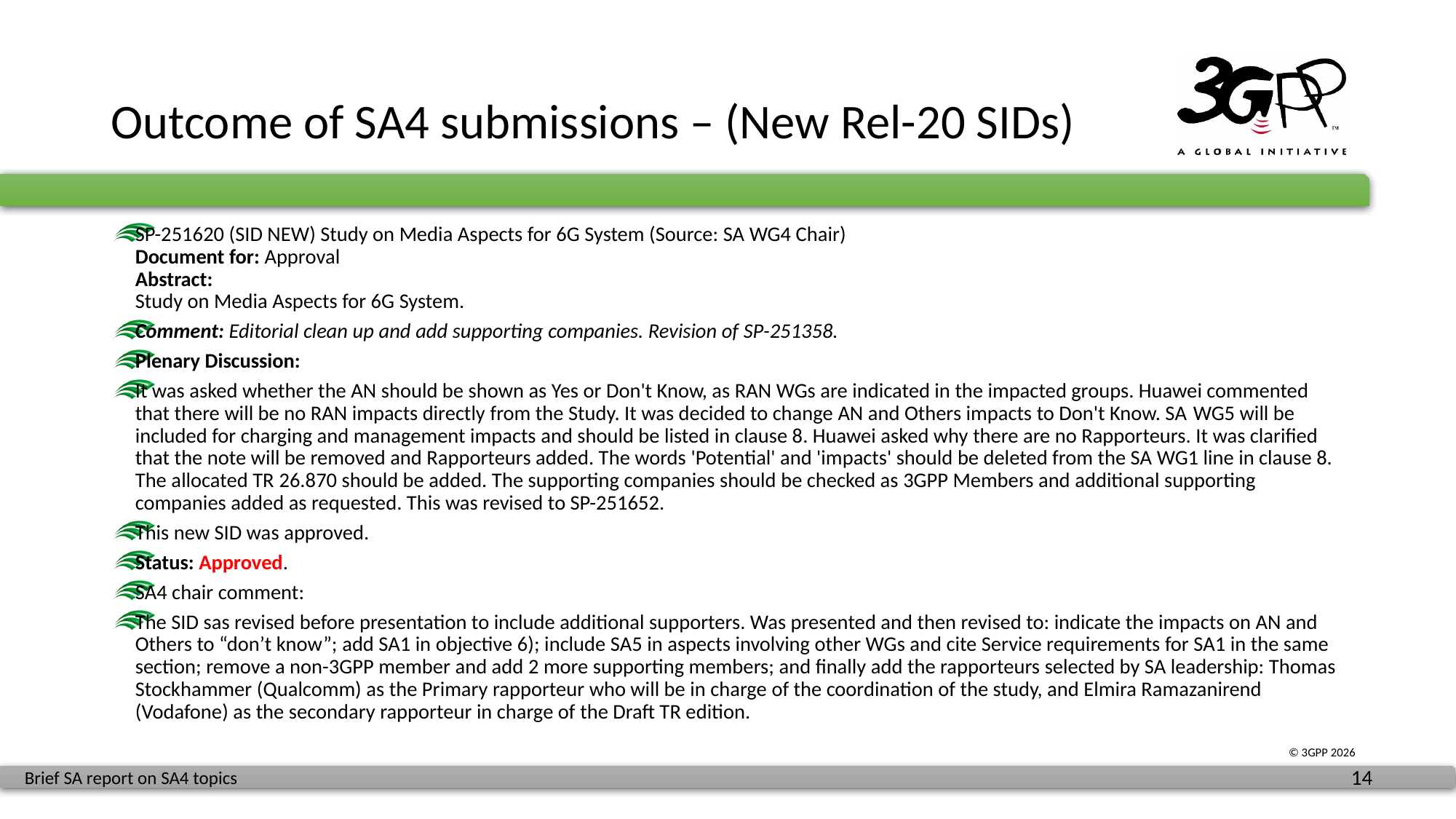

# Outcome of SA4 submissions – (New Rel-20 SIDs)
SP-251620 (SID NEW) Study on Media Aspects for 6G System (Source: SA WG4 Chair)
Document for: Approval
Abstract:
Study on Media Aspects for 6G System.
Comment: Editorial clean up and add supporting companies. Revision of SP-251358.
Plenary Discussion:
It was asked whether the AN should be shown as Yes or Don't Know, as RAN WGs are indicated in the impacted groups. Huawei commented that there will be no RAN impacts directly from the Study. It was decided to change AN and Others impacts to Don't Know. SA WG5 will be included for charging and management impacts and should be listed in clause 8. Huawei asked why there are no Rapporteurs. It was clarified that the note will be removed and Rapporteurs added. The words 'Potential' and 'impacts' should be deleted from the SA WG1 line in clause 8. The allocated TR 26.870 should be added. The supporting companies should be checked as 3GPP Members and additional supporting companies added as requested. This was revised to SP-251652.
This new SID was approved.
Status: Approved.
SA4 chair comment:
The SID sas revised before presentation to include additional supporters. Was presented and then revised to: indicate the impacts on AN and Others to “don’t know”; add SA1 in objective 6); include SA5 in aspects involving other WGs and cite Service requirements for SA1 in the same section; remove a non-3GPP member and add 2 more supporting members; and finally add the rapporteurs selected by SA leadership: Thomas Stockhammer (Qualcomm) as the Primary rapporteur who will be in charge of the coordination of the study, and Elmira Ramazanirend (Vodafone) as the secondary rapporteur in charge of the Draft TR edition.